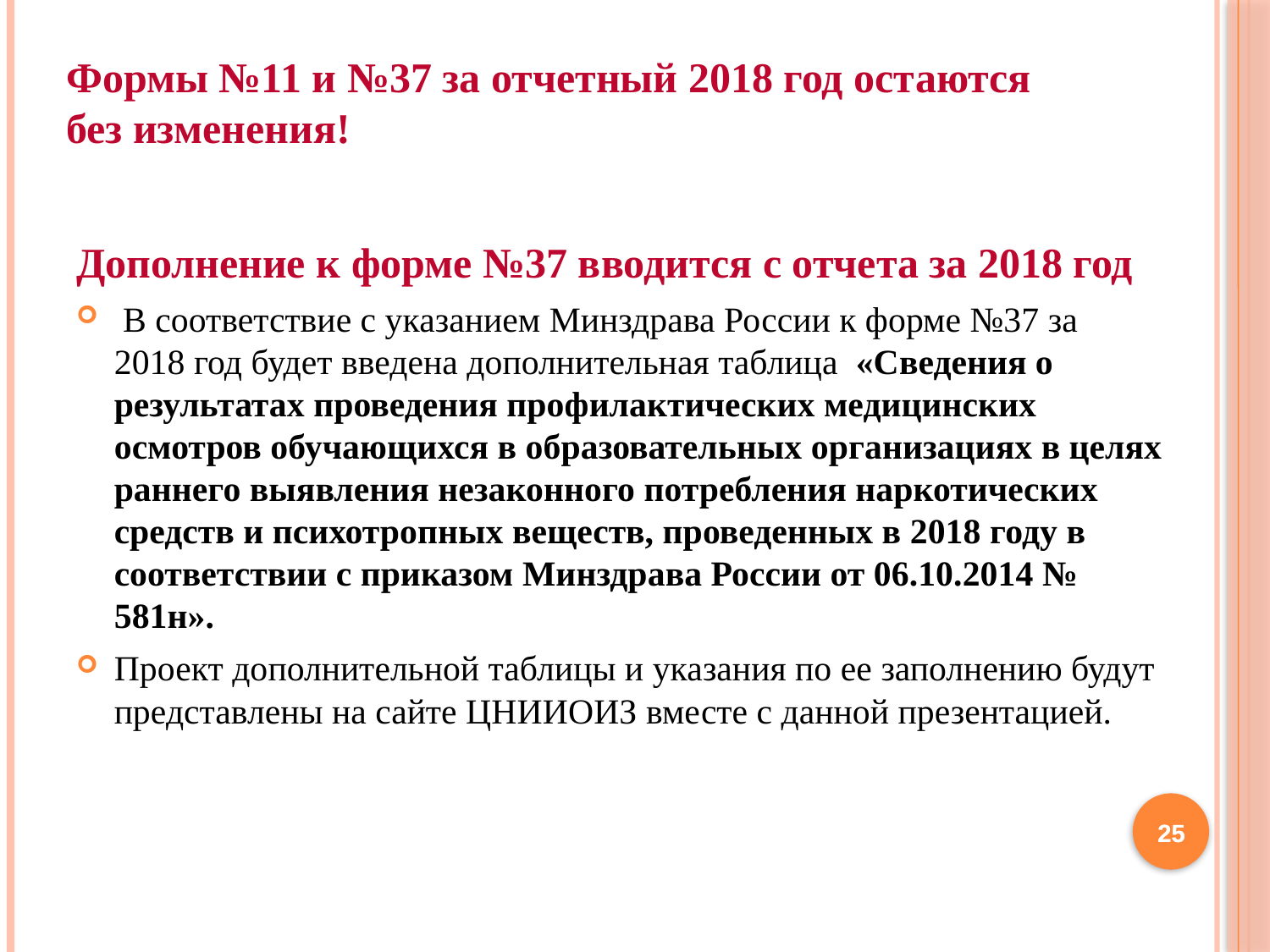

Формы №11 и №37 за отчетный 2018 год остаются без изменения!

Дополнение к форме №37 вводится с отчета за 2018 год
 В соответствие с указанием Минздрава России к форме №37 за   2018 год будет введена дополнительная таблица  «Сведения о результатах проведения профилактических медицинских осмотров обучающихся в образовательных организациях в целях раннего выявления незаконного потребления наркотических средств и психотропных веществ, проведенных в 2018 году в соответствии с приказом Минздрава России от 06.10.2014 № 581н».
Проект дополнительной таблицы и указания по ее заполнению будут представлены на сайте ЦНИИОИЗ вместе с данной презентацией.

25
25